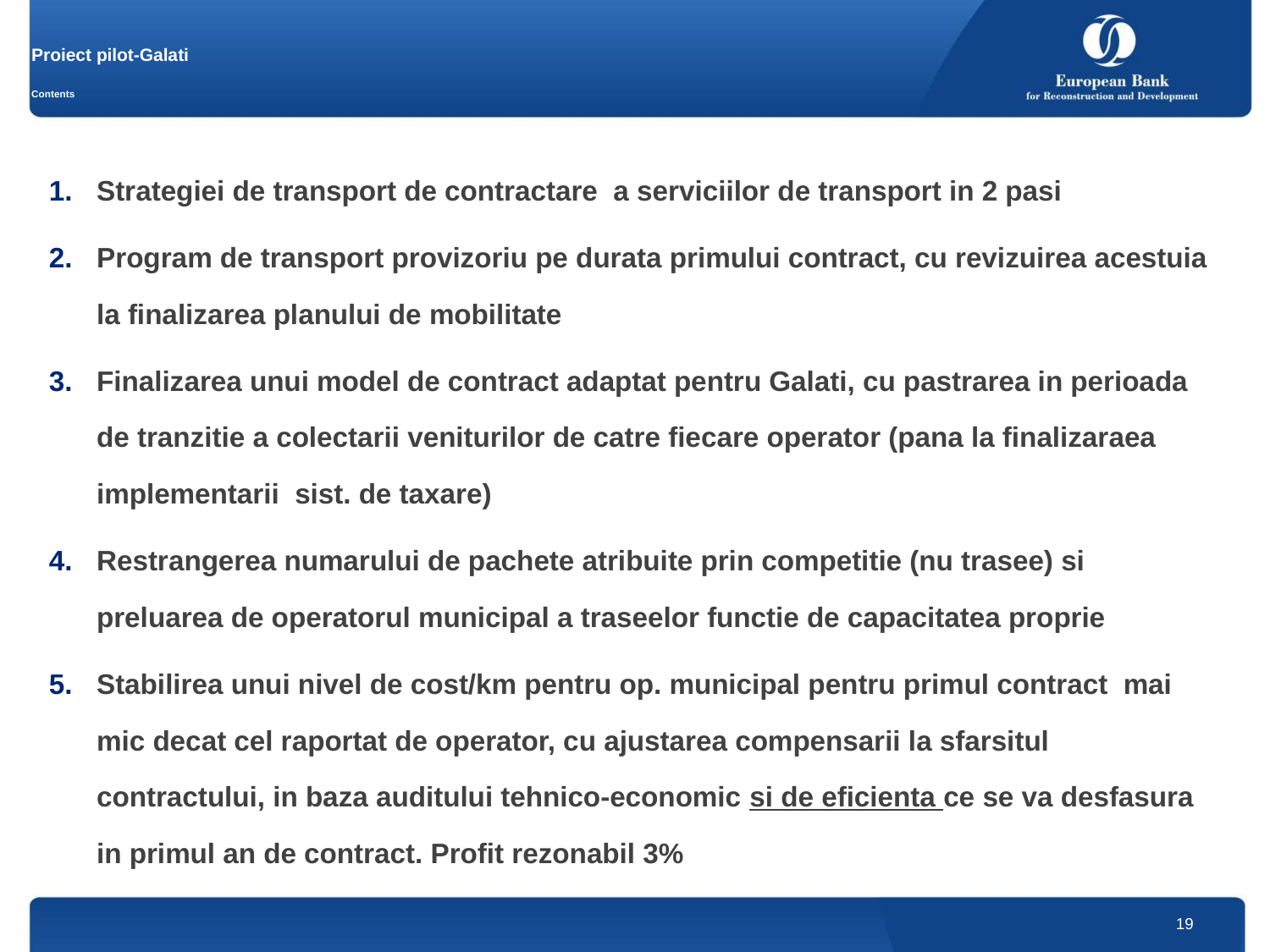

# Proiect pilot-Galati Contents
Strategiei de transport de contractare  a serviciilor de transport in 2 pasi
Program de transport provizoriu pe durata primului contract, cu revizuirea acestuia la finalizarea planului de mobilitate
Finalizarea unui model de contract adaptat pentru Galati, cu pastrarea in perioada de tranzitie a colectarii veniturilor de catre fiecare operator (pana la finalizaraea implementarii  sist. de taxare)
Restrangerea numarului de pachete atribuite prin competitie (nu trasee) si preluarea de operatorul municipal a traseelor functie de capacitatea proprie
Stabilirea unui nivel de cost/km pentru op. municipal pentru primul contract  mai mic decat cel raportat de operator, cu ajustarea compensarii la sfarsitul contractului, in baza auditului tehnico-economic si de eficienta ce se va desfasura in primul an de contract. Profit rezonabil 3%
19